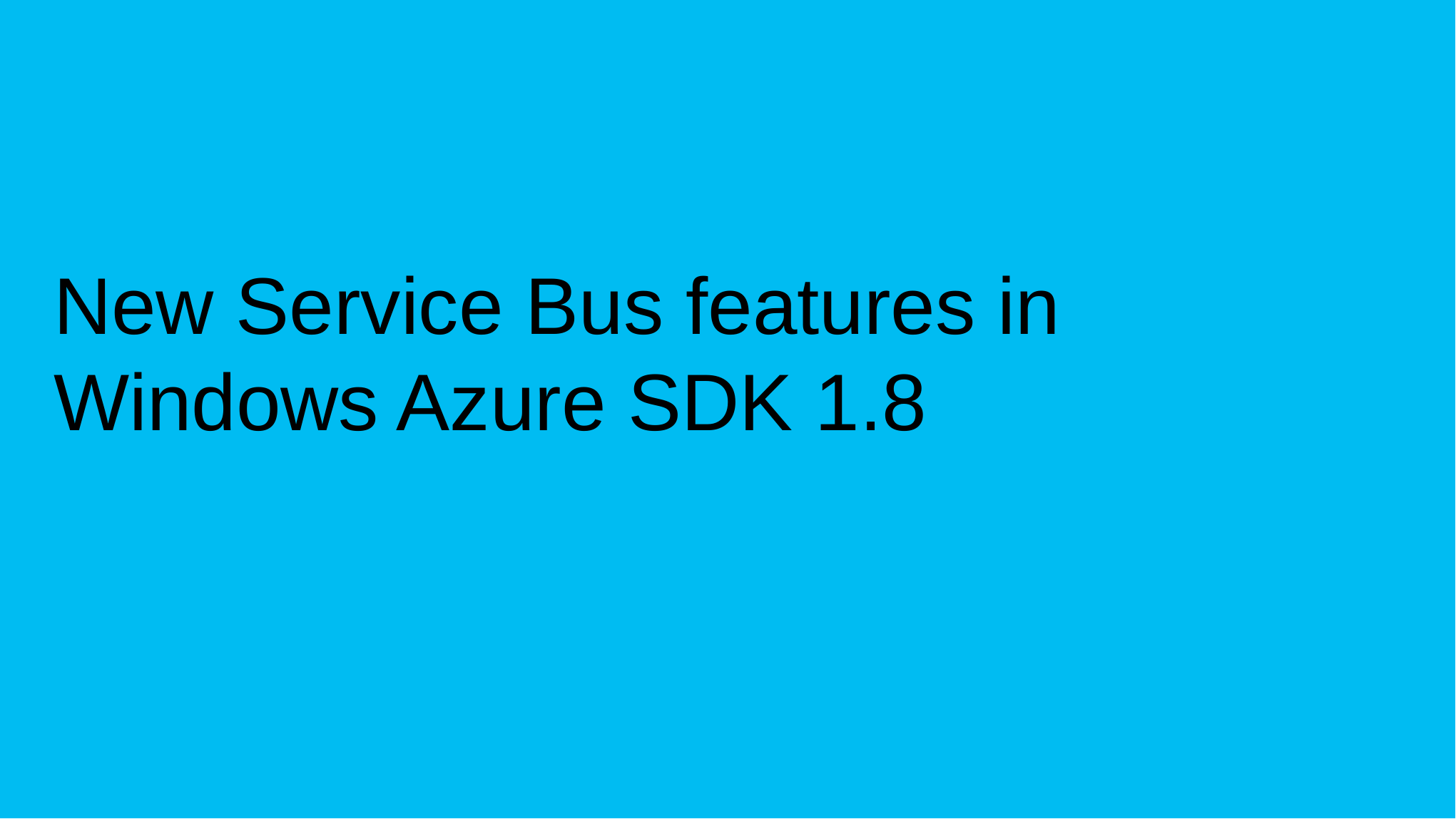

# New Service Bus features in Windows Azure SDK 1.8